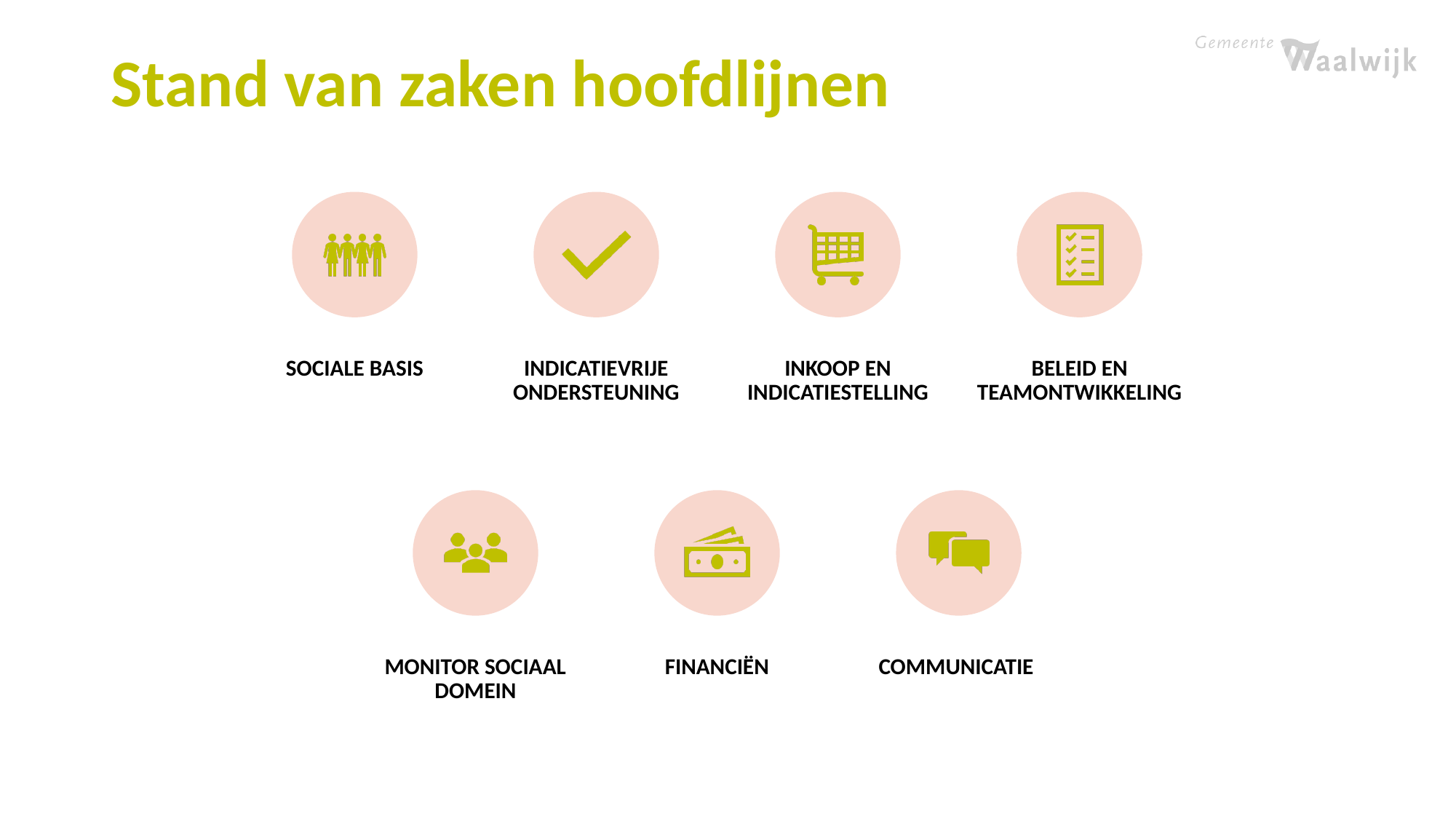

# Stand van zaken hoofdlijnen
Sociale Basis
Indicatievrije ondersteuning
Inkoop en indicatiestelling
Beleid en teamontwikkeling
Monitor sociaal domein
Financiën
Communicatie